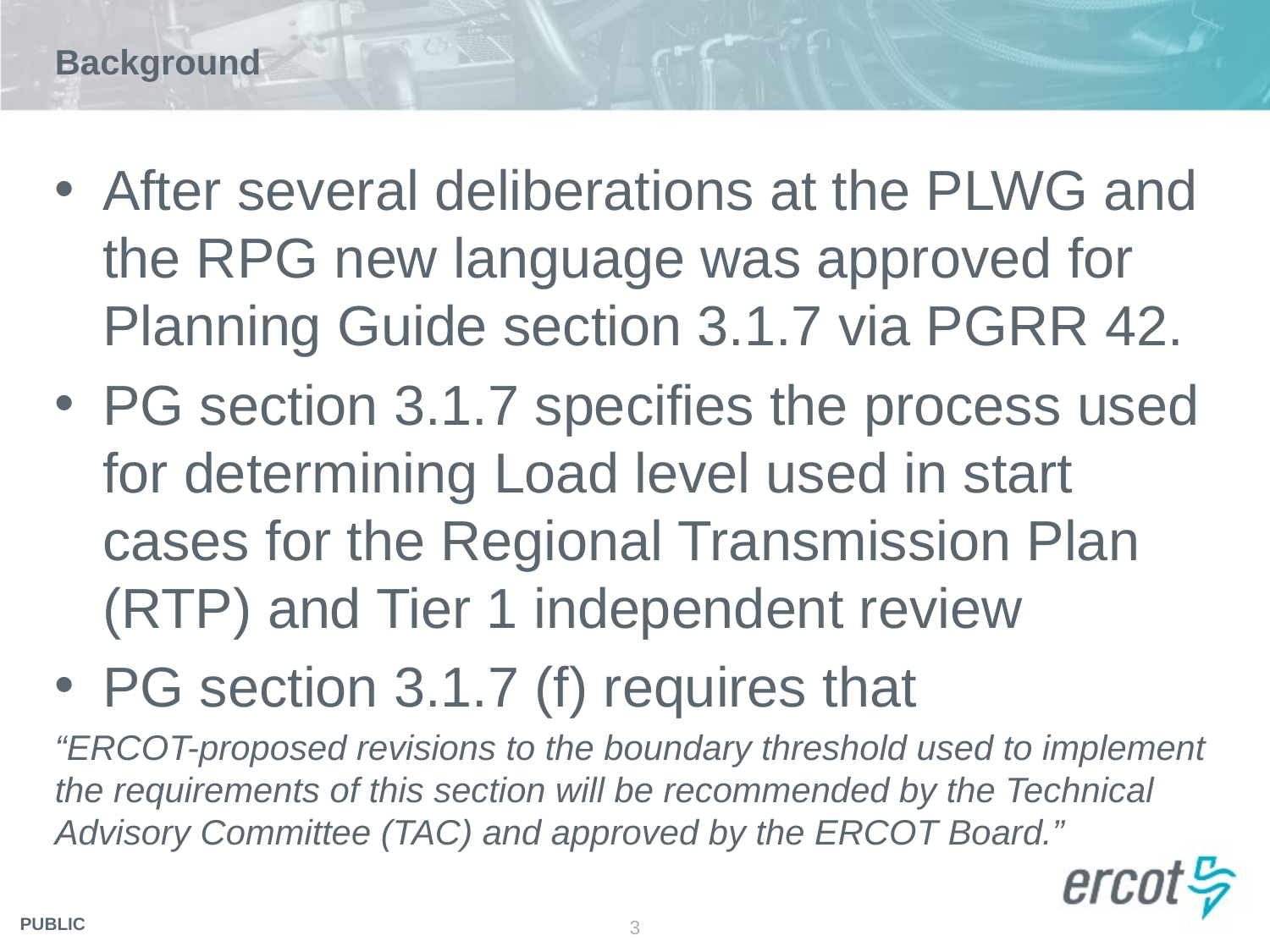

# Background
After several deliberations at the PLWG and the RPG new language was approved for Planning Guide section 3.1.7 via PGRR 42.
PG section 3.1.7 specifies the process used for determining Load level used in start cases for the Regional Transmission Plan (RTP) and Tier 1 independent review
PG section 3.1.7 (f) requires that
“ERCOT-proposed revisions to the boundary threshold used to implement the requirements of this section will be recommended by the Technical Advisory Committee (TAC) and approved by the ERCOT Board.”
3